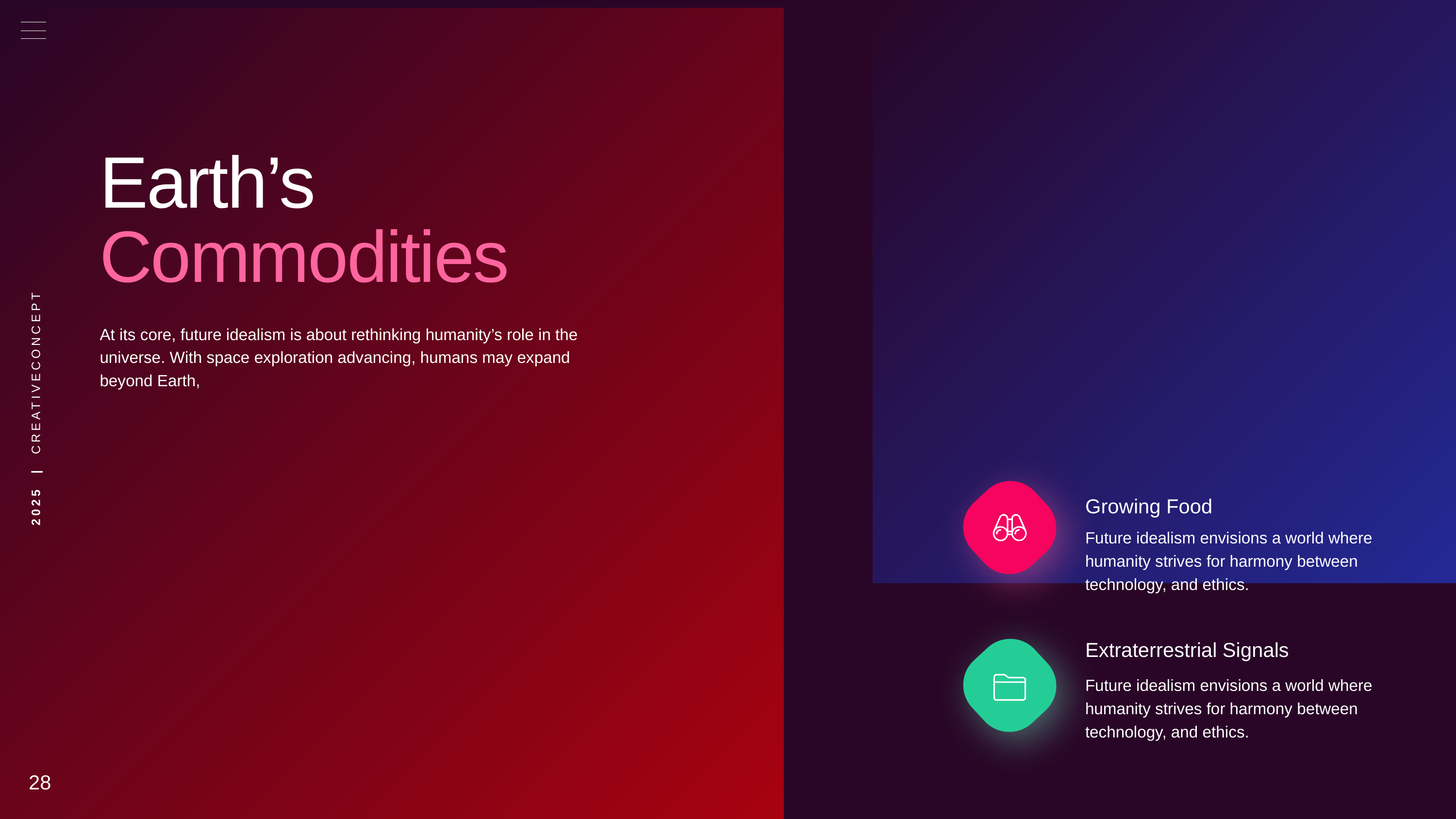

Earth’s Commodities
At its core, future idealism is about rethinking humanity’s role in the universe. With space exploration advancing, humans may expand beyond Earth,

Growing Food

Future idealism envisions a world where humanity strives for harmony between technology, and ethics.
Extraterrestrial Signals

Future idealism envisions a world where humanity strives for harmony between technology, and ethics.